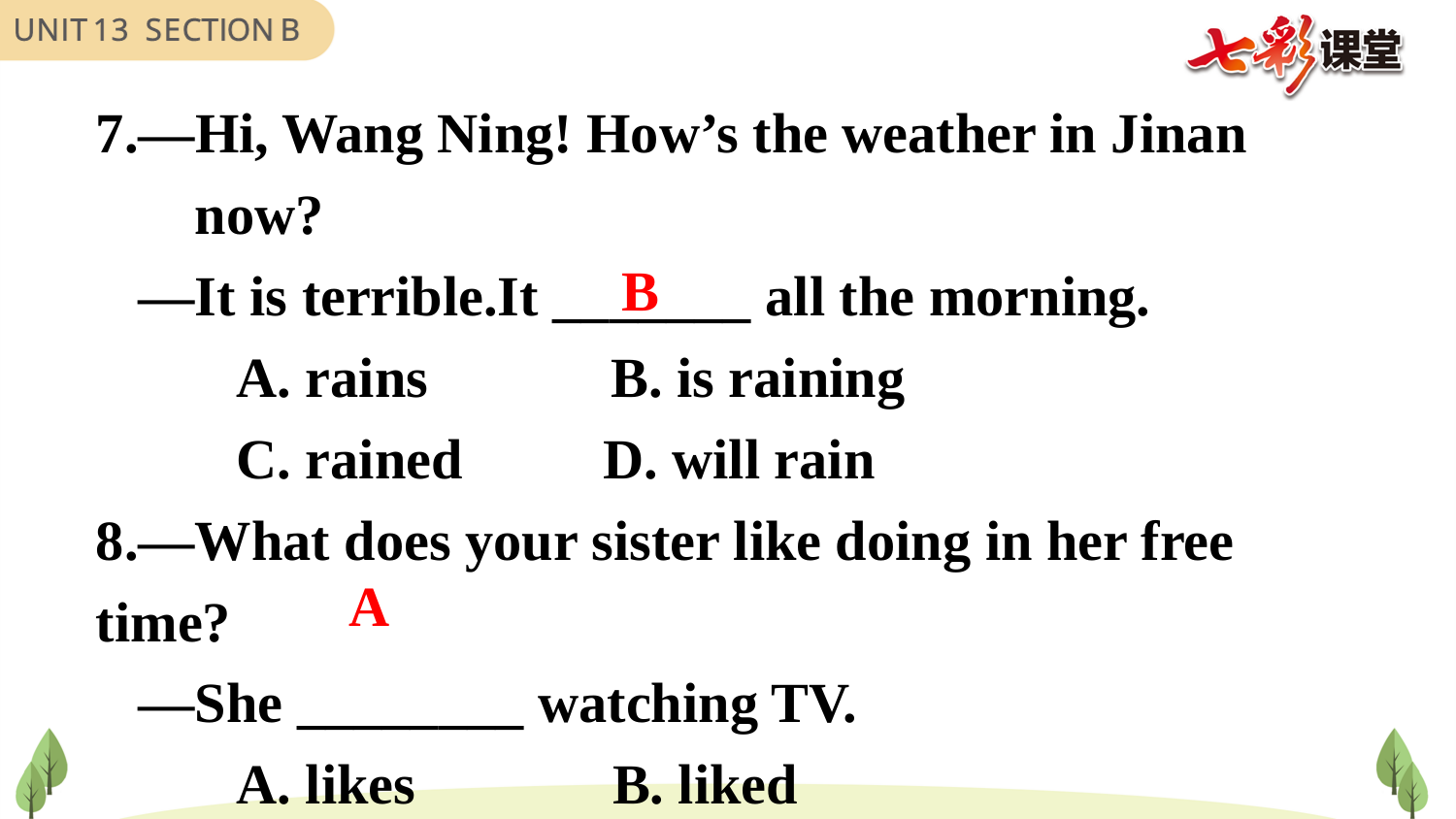

7.—Hi, Wang Ning! How’s the weather in Jinan
       now?
   —It is terrible.It _______ all the morning.
          A. rains             B. is raining
          C. rained          D. will rain
8.—What does your sister like doing in her free time?
   —She ________ watching TV.
          A. likes              B. liked
          C. has liked      D. had liked
B
A